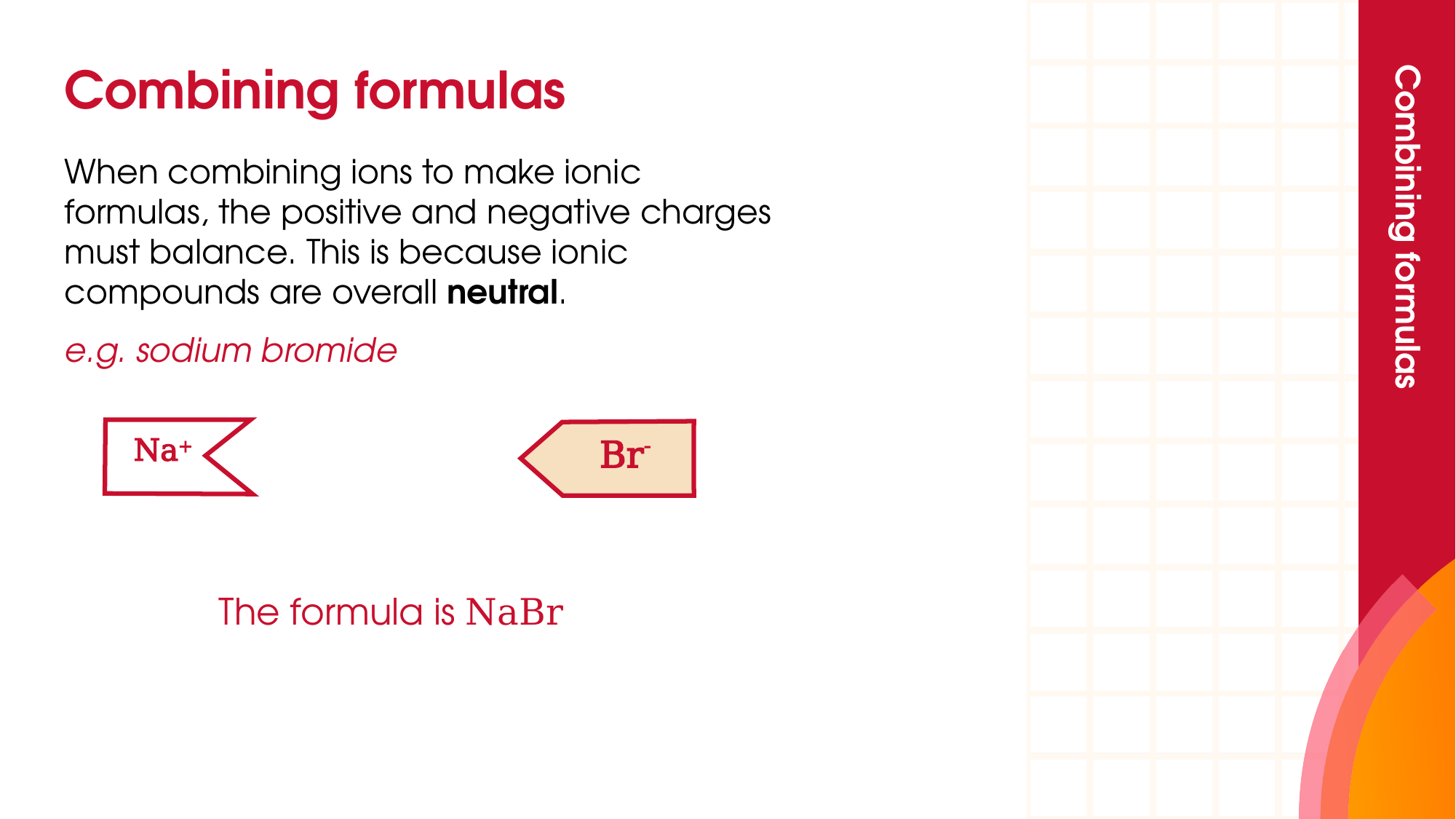

# Combining formulas
Combining formulas
When combining ions to make ionic formulas, the positive and negative charges must balance. This is because ionic compounds are overall neutral.
e.g. sodium bromide

Na+

Br-
The formula is NaBr